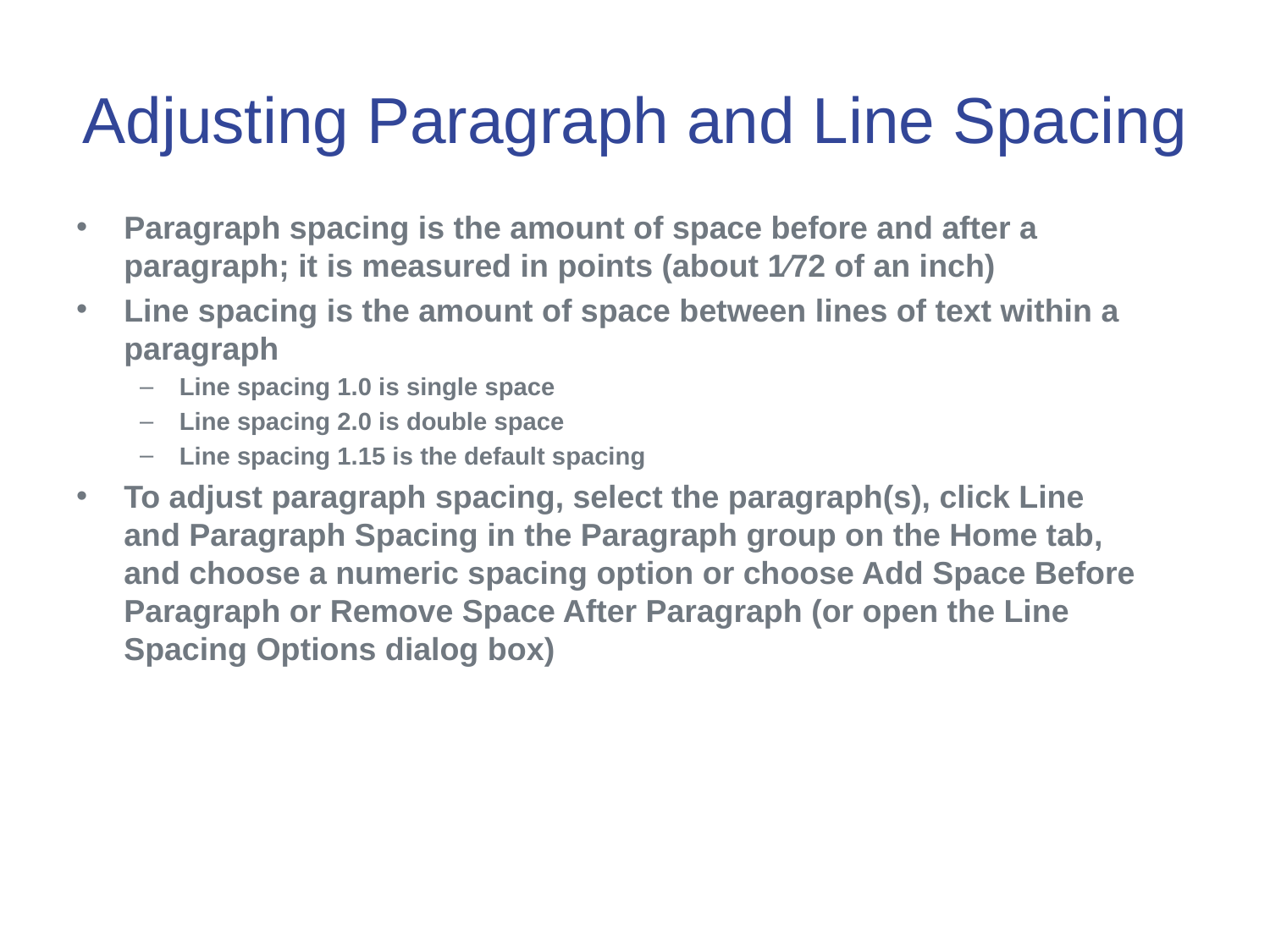

# Adjusting Paragraph and Line Spacing
Paragraph spacing is the amount of space before and after a paragraph; it is measured in points (about 1⁄72 of an inch)
Line spacing is the amount of space between lines of text within a paragraph
Line spacing 1.0 is single space
Line spacing 2.0 is double space
Line spacing 1.15 is the default spacing
To adjust paragraph spacing, select the paragraph(s), click Line and Paragraph Spacing in the Paragraph group on the Home tab, and choose a numeric spacing option or choose Add Space Before Paragraph or Remove Space After Paragraph (or open the Line Spacing Options dialog box)